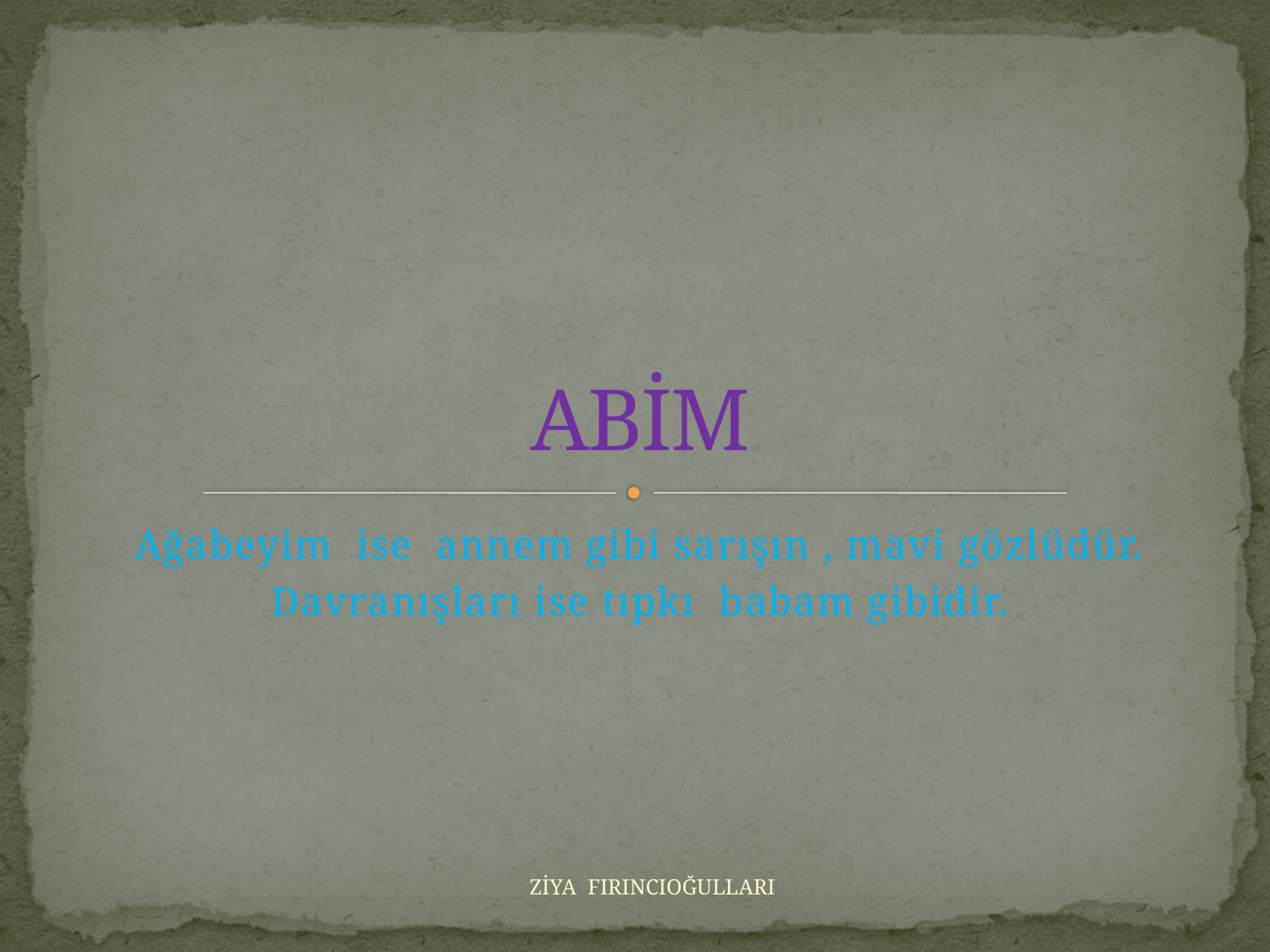

# ABİM
Ağabeyim  ise  annem gibi sarışın , mavi gözlüdür.
Davranışları ise tıpkı  babam gibidir.
ZİYA  FIRINCIOĞULLARI